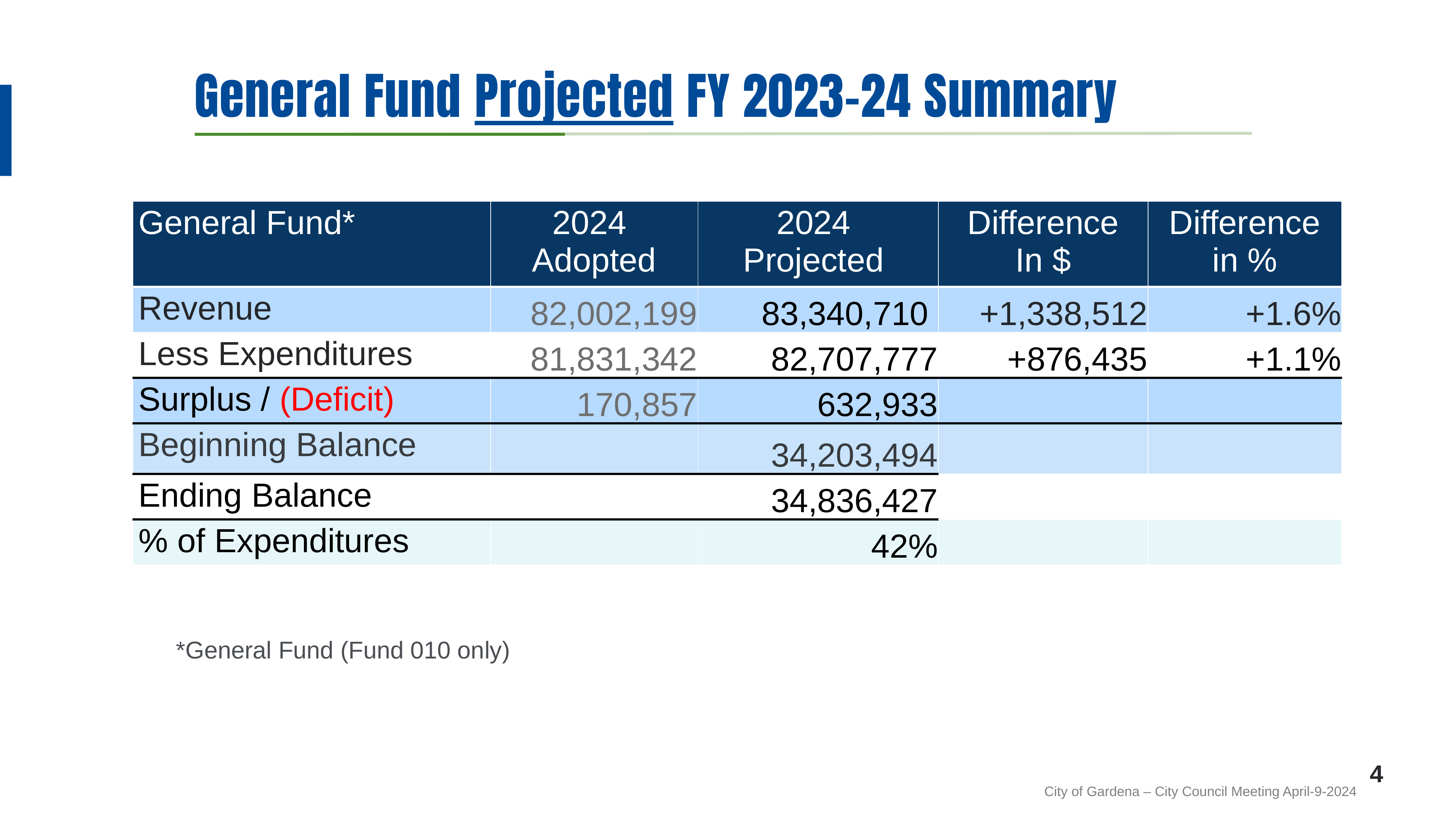

General Fund Projected FY 2023-24 Summary

| General Fund\* | 2024 Adopted | 2024 Projected | Difference In $ | Difference in % |
| --- | --- | --- | --- | --- |
| Revenue | 82,002,199 | 83,340,710 | +1,338,512 | +1.6% |
| Less Expenditures | 81,831,342 | 82,707,777 | +876,435 | +1.1% |
| Surplus / (Deficit) | 170,857 | 632,933 |  |  |
| Beginning Balance |  | 34,203,494 |  |  |
| Ending Balance |  | 34,836,427 |  |  |
| % of Expenditures |  | 42% |  |  |
*General Fund (Fund 010 only)
4
City of Gardena – City Council Meeting April-9-2024